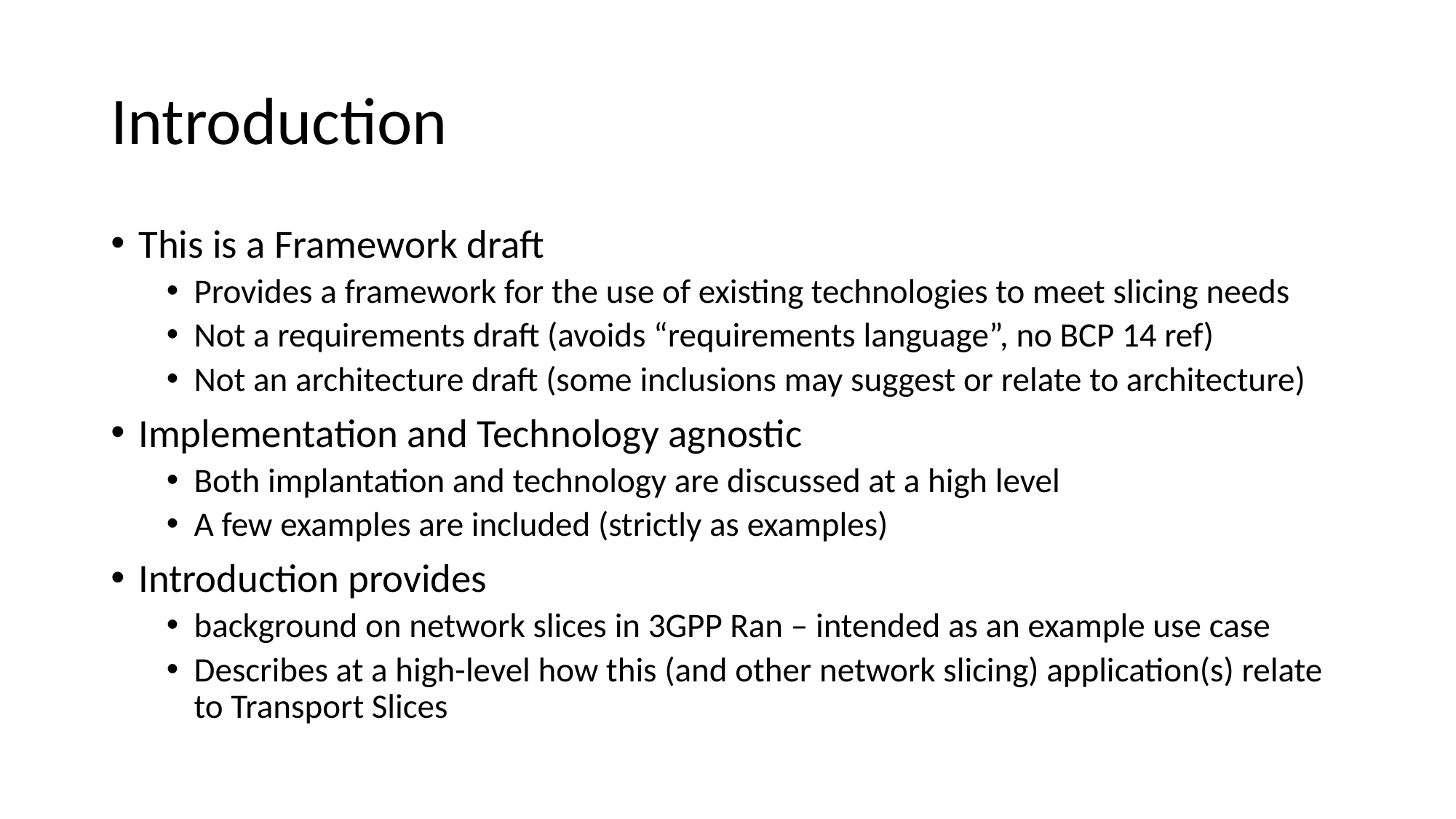

# Introduction
This is a Framework draft
Provides a framework for the use of existing technologies to meet slicing needs
Not a requirements draft (avoids “requirements language”, no BCP 14 ref)
Not an architecture draft (some inclusions may suggest or relate to architecture)
Implementation and Technology agnostic
Both implantation and technology are discussed at a high level
A few examples are included (strictly as examples)
Introduction provides
background on network slices in 3GPP Ran – intended as an example use case
Describes at a high-level how this (and other network slicing) application(s) relate to Transport Slices